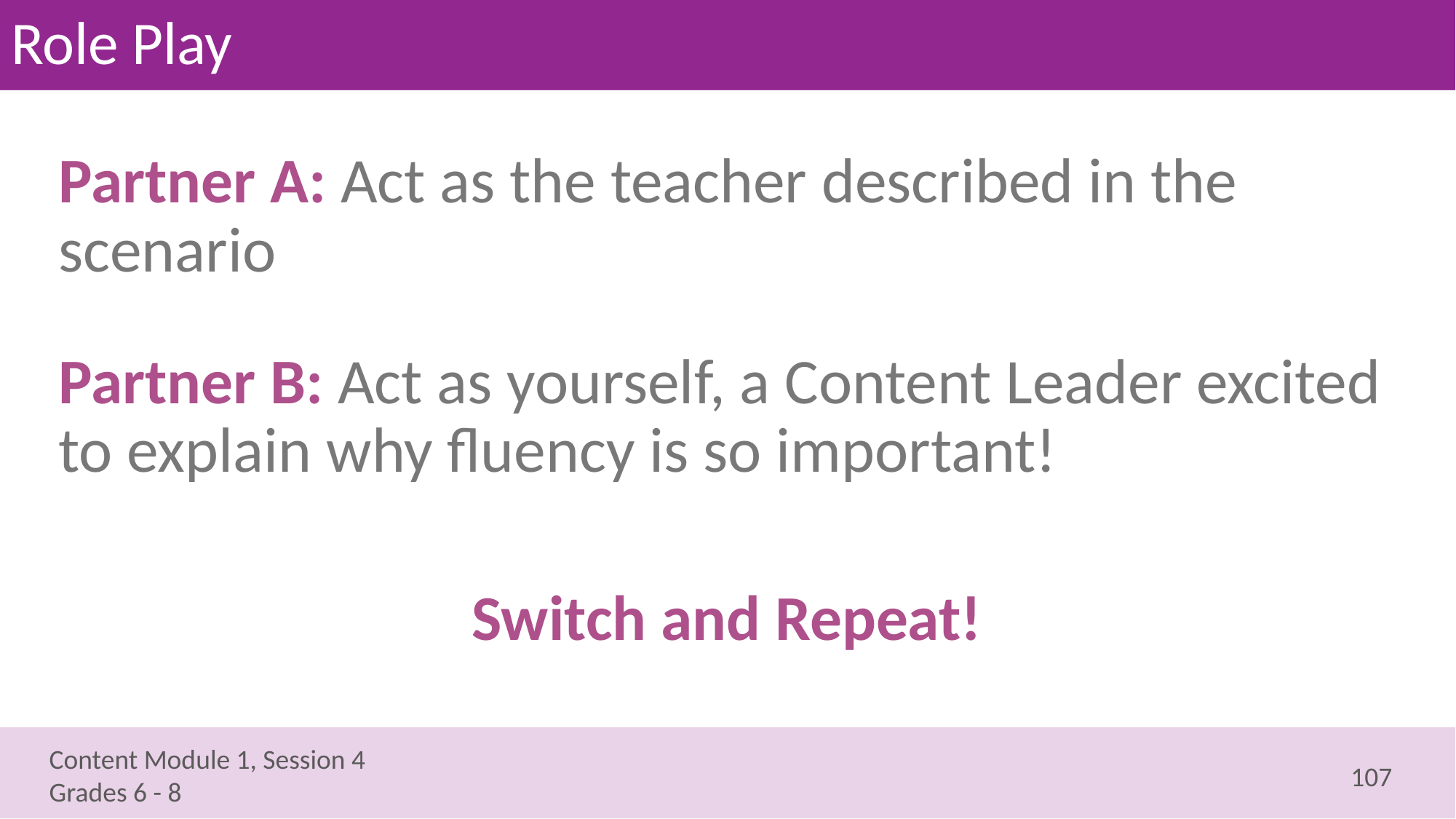

# Role Play
Partner A: Act as the teacher described in the scenario

Partner B: Act as yourself, a Content Leader excited to explain why fluency is so important!

Switch and Repeat!
107